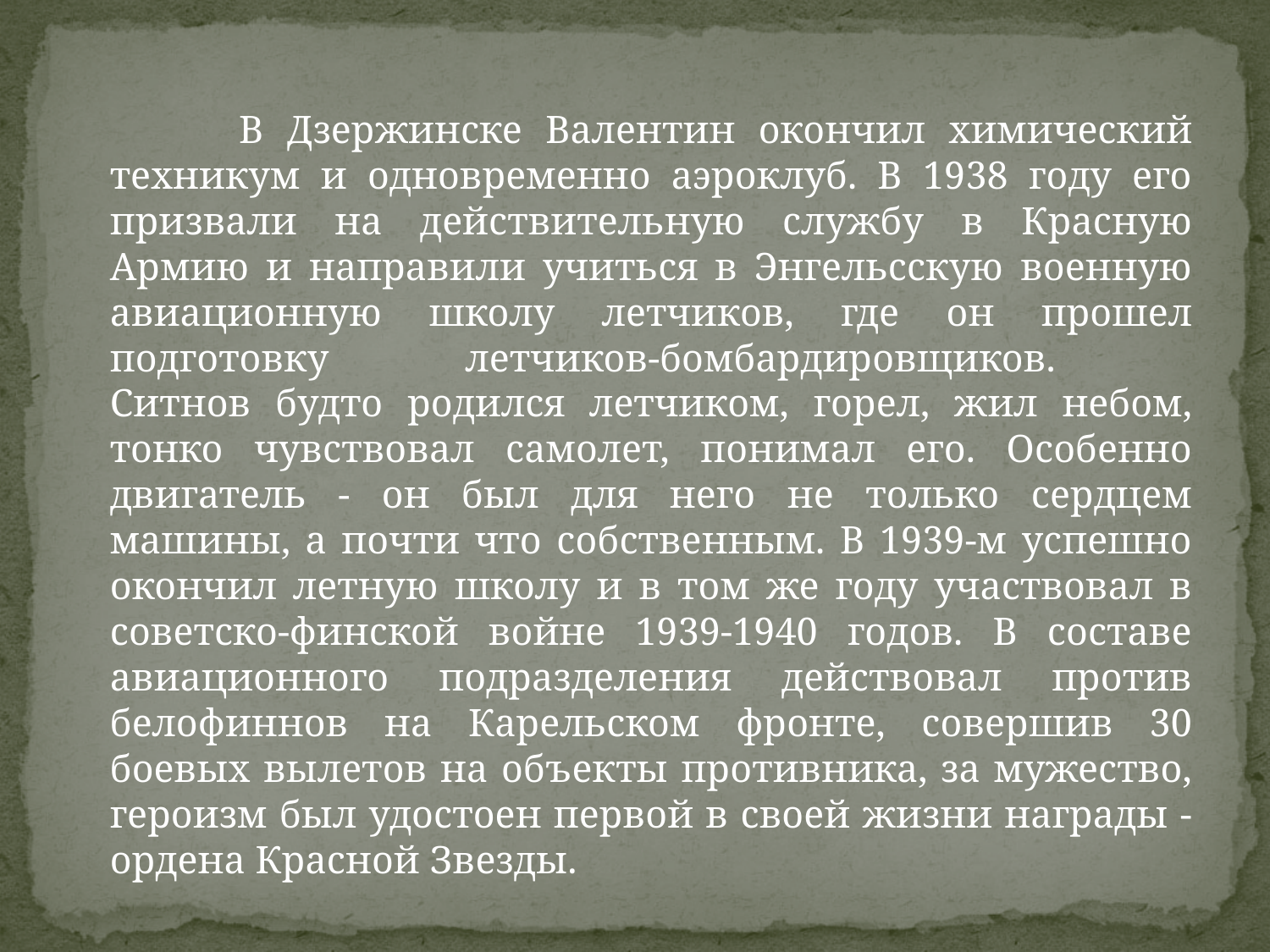

#
       В Дзержинске Валентин окончил химический техникум и одновременно аэроклуб. В 1938 году его призвали на действительную службу в Красную Армию и направили учиться в Энгельсскую военную авиационную школу летчиков, где он прошел подготовку летчиков-бомбардировщиков.
Ситнов будто родился летчиком, горел, жил небом, тонко чувствовал самолет, понимал его. Особенно двигатель - он был для него не только сердцем машины, а почти что собственным. В 1939-м успешно окончил летную школу и в том же году участвовал в советско-финской войне 1939-1940 годов. В составе авиационного подразделения действовал против белофиннов на Карельском фронте, совершив 30 боевых вылетов на объекты противника, за мужество, героизм был удостоен первой в своей жизни награды - ордена Красной Звезды.